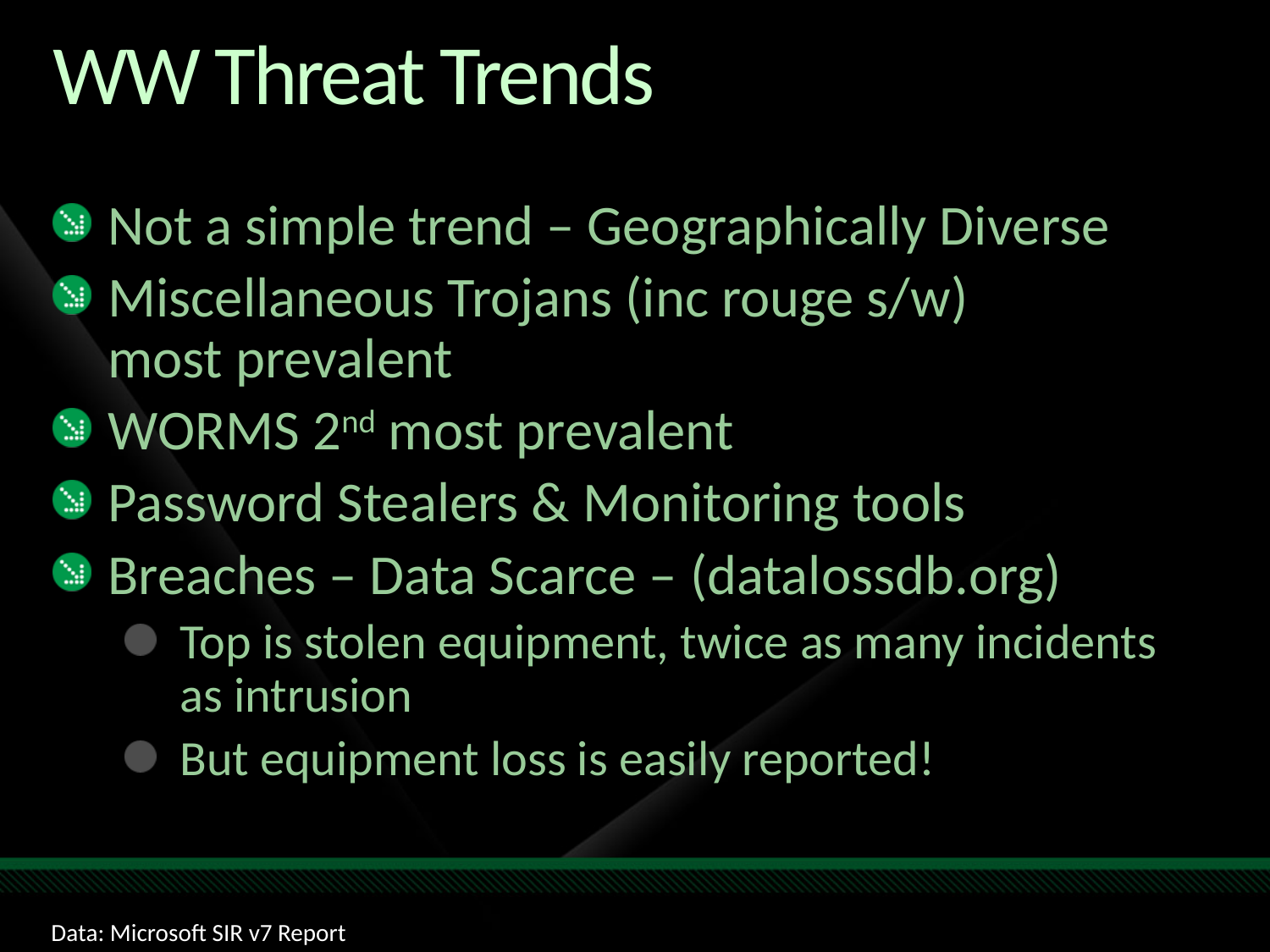

# WW Threat Trends
Not a simple trend – Geographically Diverse
Miscellaneous Trojans (inc rouge s/w)
most prevalent
WORMS 2nd most prevalent
Password Stealers & Monitoring tools
Breaches – Data Scarce – (datalossdb.org)
Top is stolen equipment, twice as many incidents
as intrusion
But equipment loss is easily reported!

Data: Microsoft SIR v7 Report